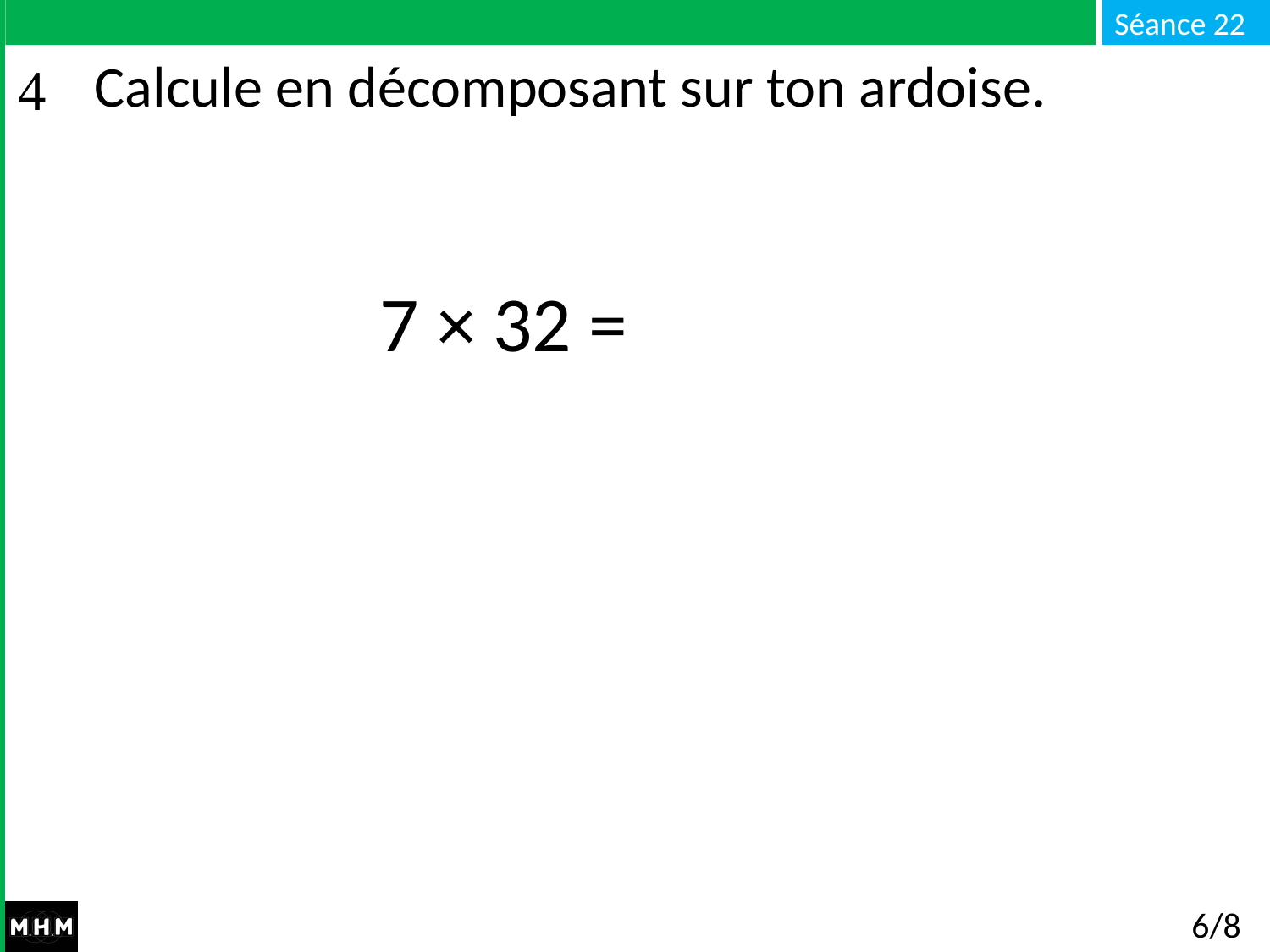

# Calcule en décomposant sur ton ardoise.
 7 × 32 =
6/8